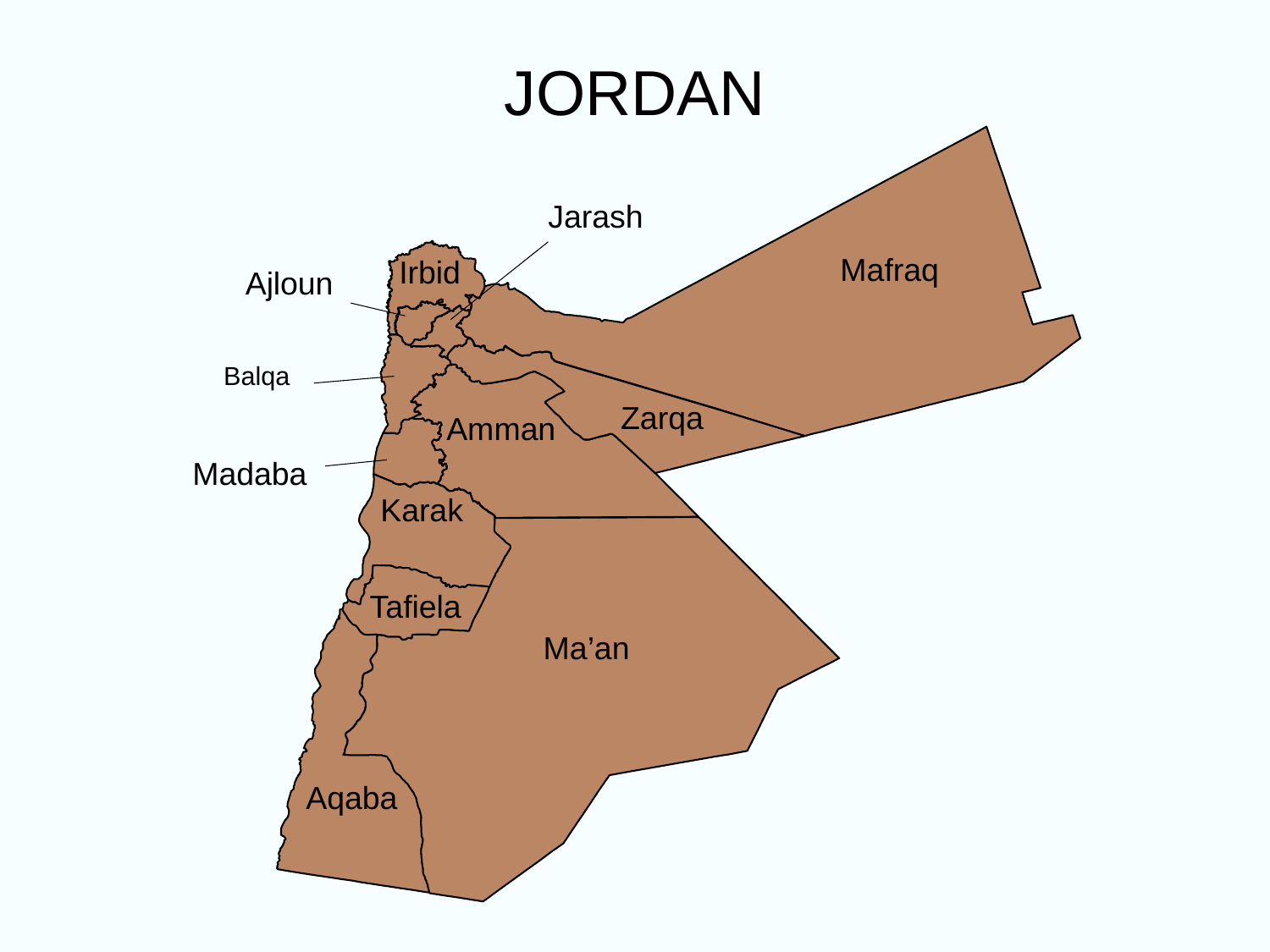

# JORDAN

Jarash
Mafraq
Irbid
Ajloun
Balqa
Zarqa
Amman
Madaba
Karak
Tafiela
Ma’an
Aqaba